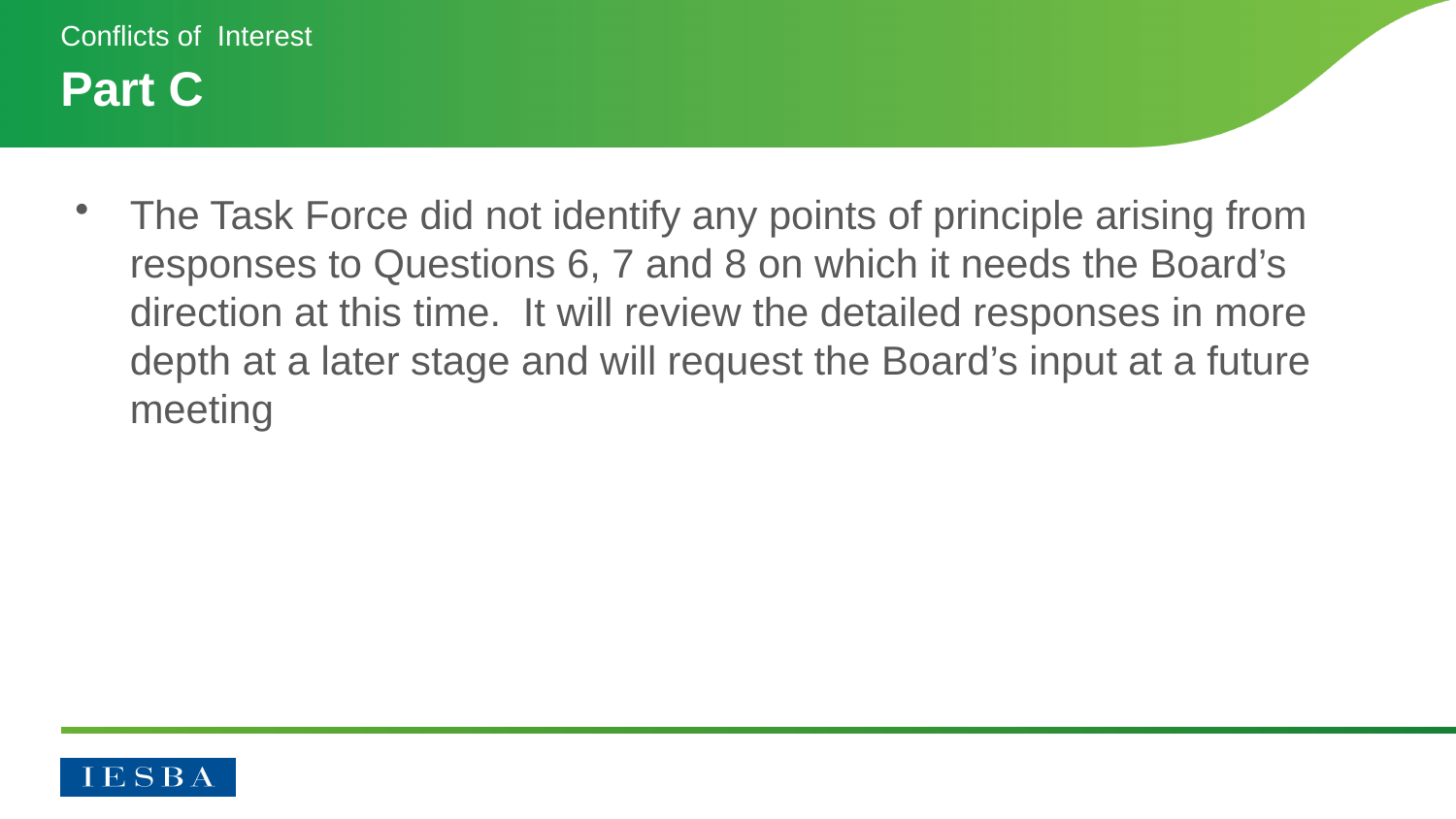

Conflicts of  Interest

# Part C
The Task Force did not identify any points of principle arising from responses to Questions 6, 7 and 8 on which it needs the Board’s direction at this time.  It will review the detailed responses in more depth at a later stage and will request the Board’s input at a future meeting